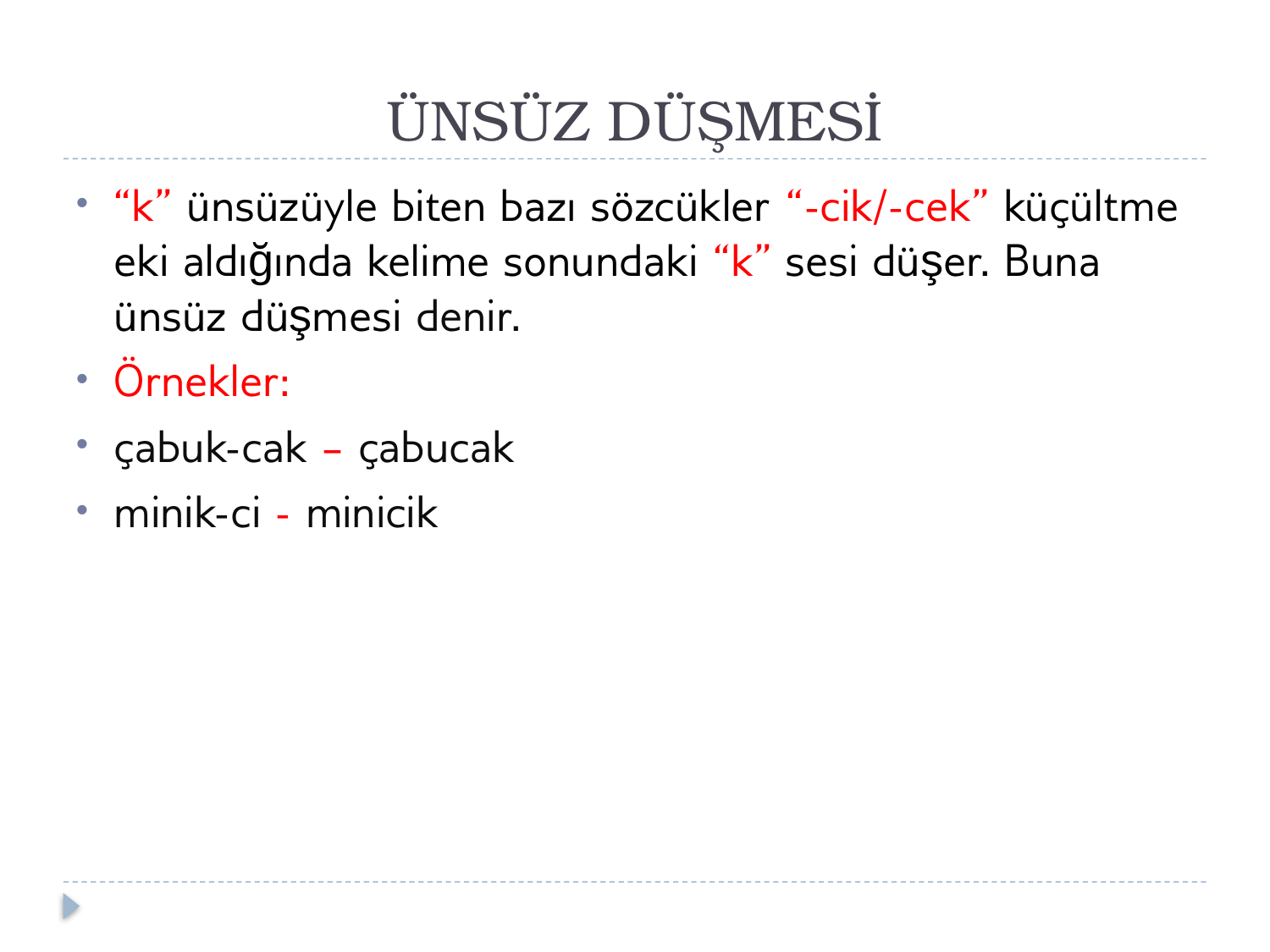

# ÜNSÜZ DÜŞMESİ
“k” ünsüzüyle biten bazı sözcükler “-cik/-cek” küçültme eki aldığında kelime sonundaki “k” sesi düşer. Buna ünsüz düşmesi denir.
Örnekler:
çabuk-cak – çabucak
minik-ci - minicik